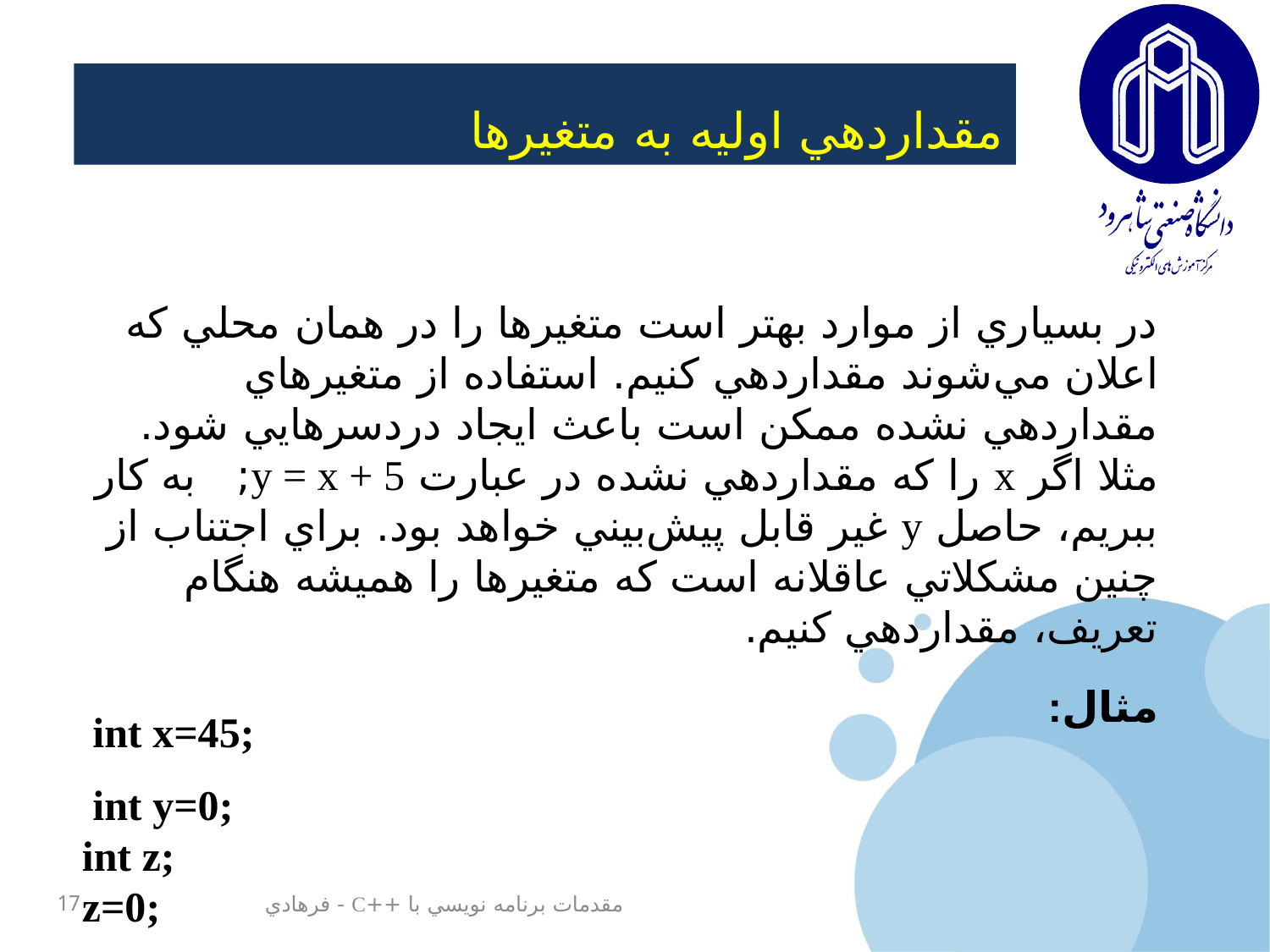

مقداردهي اوليه به متغيرها
در بسياري از موارد بهتر است متغيرها را در همان محلي که اعلان مي‌شوند مقداردهي کنيم. استفاده از متغيرهاي مقداردهي نشده ممکن است باعث ايجاد دردسرهايي شود.
مثلا اگر x را که مقداردهي نشده در عبارت y = x + 5;   به کار ببريم، حاصل y غير قابل پيش‌بيني خواهد بود. براي اجتناب از چنين مشکلاتي عاقلانه است که متغيرها را هميشه هنگام تعريف، مقداردهي کنيم.

مثال:
 int x=45;

 int y=0;
int z;
z=0;

17
مقدمات برنامه نويسي با ++C - فرهادي